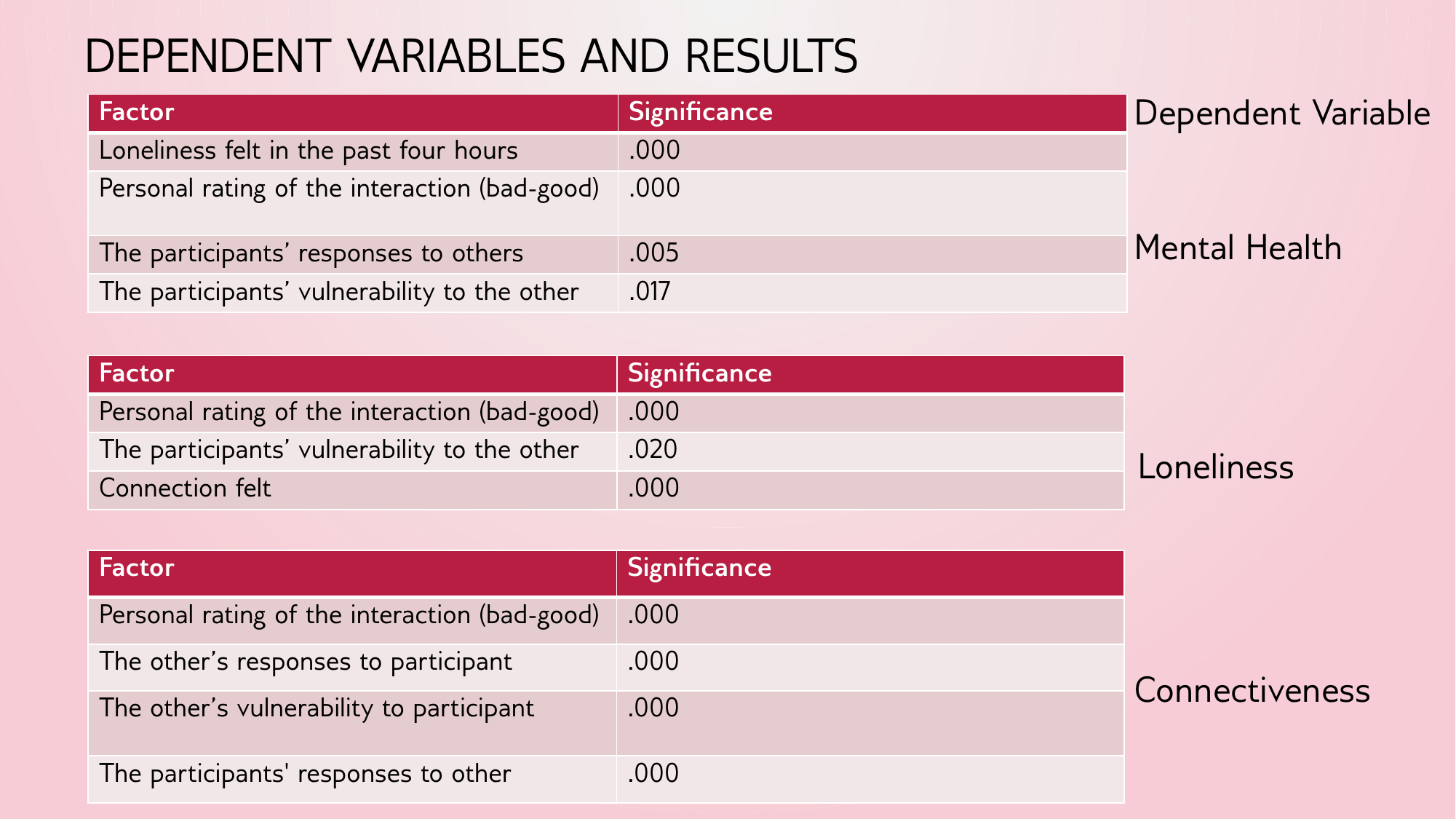

Dependent Variables and Results
Dependent Variable
| Factor | Significance |
| --- | --- |
| Loneliness felt in the past four hours | .000 |
| Personal rating of the interaction (bad-good) | .000 |
| The participants’ responses to others | .005 |
| The participants’ vulnerability to the other | .017 |
Mental Health
| Factor | Significance |
| --- | --- |
| Personal rating of the interaction (bad-good) | .000 |
| The participants’ vulnerability to the other | .020 |
| Connection felt | .000 |
Loneliness
| Factor | Significance |
| --- | --- |
| Personal rating of the interaction (bad-good) | .000 |
| The other’s responses to participant | .000 |
| The other’s vulnerability to participant | .000 |
| The participants' responses to other | .000 |
Connectiveness